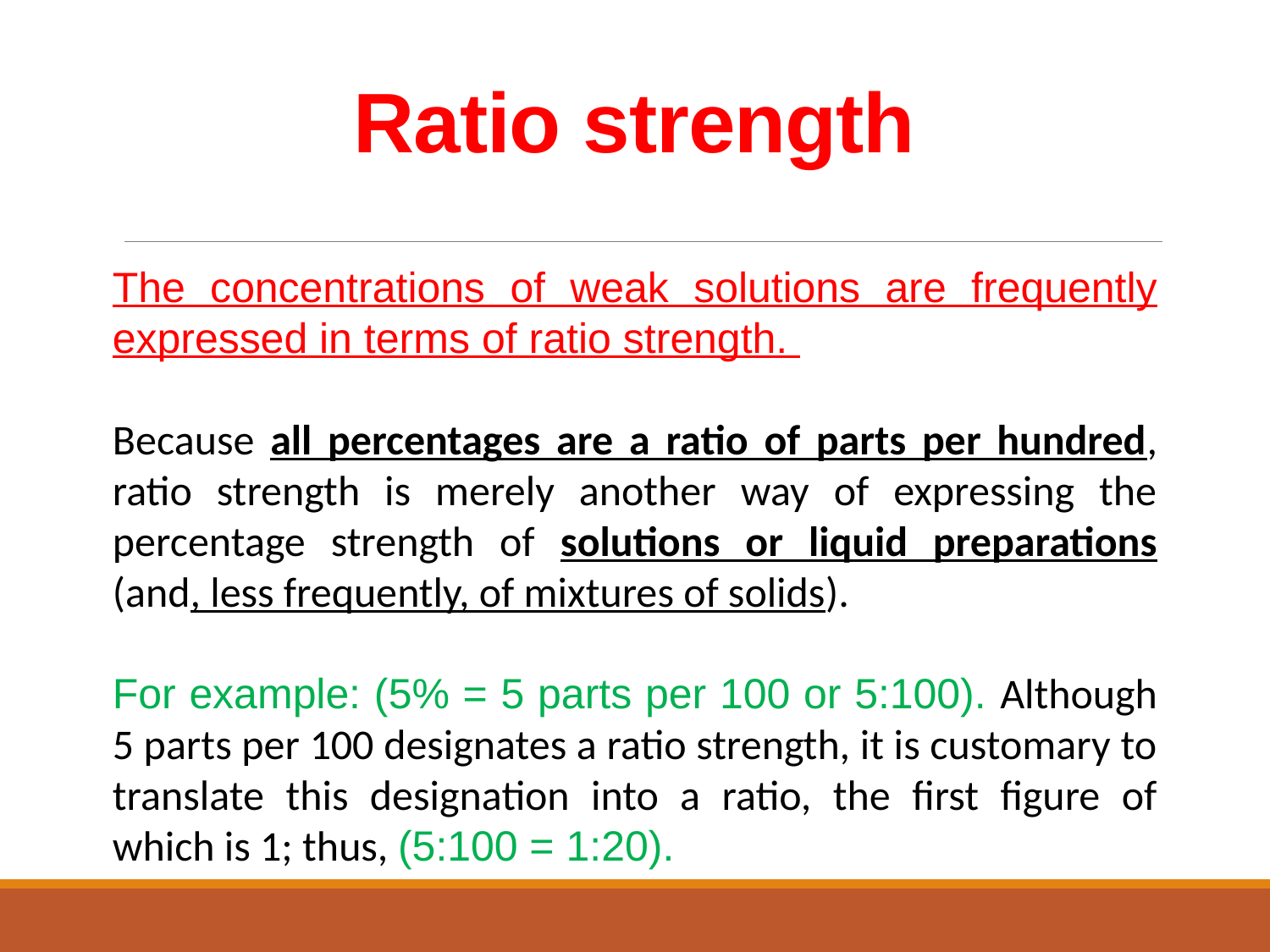

# Ratio strength
The concentrations of weak solutions are frequently expressed in terms of ratio strength.

Because all percentages are a ratio of parts per hundred, ratio strength is merely another way of expressing the percentage strength of solutions or liquid preparations (and, less frequently, of mixtures of solids).

For example: (5% = 5 parts per 100 or 5:100). Although 5 parts per 100 designates a ratio strength, it is customary to translate this designation into a ratio, the first figure of which is 1; thus, (5:100 = 1:20).